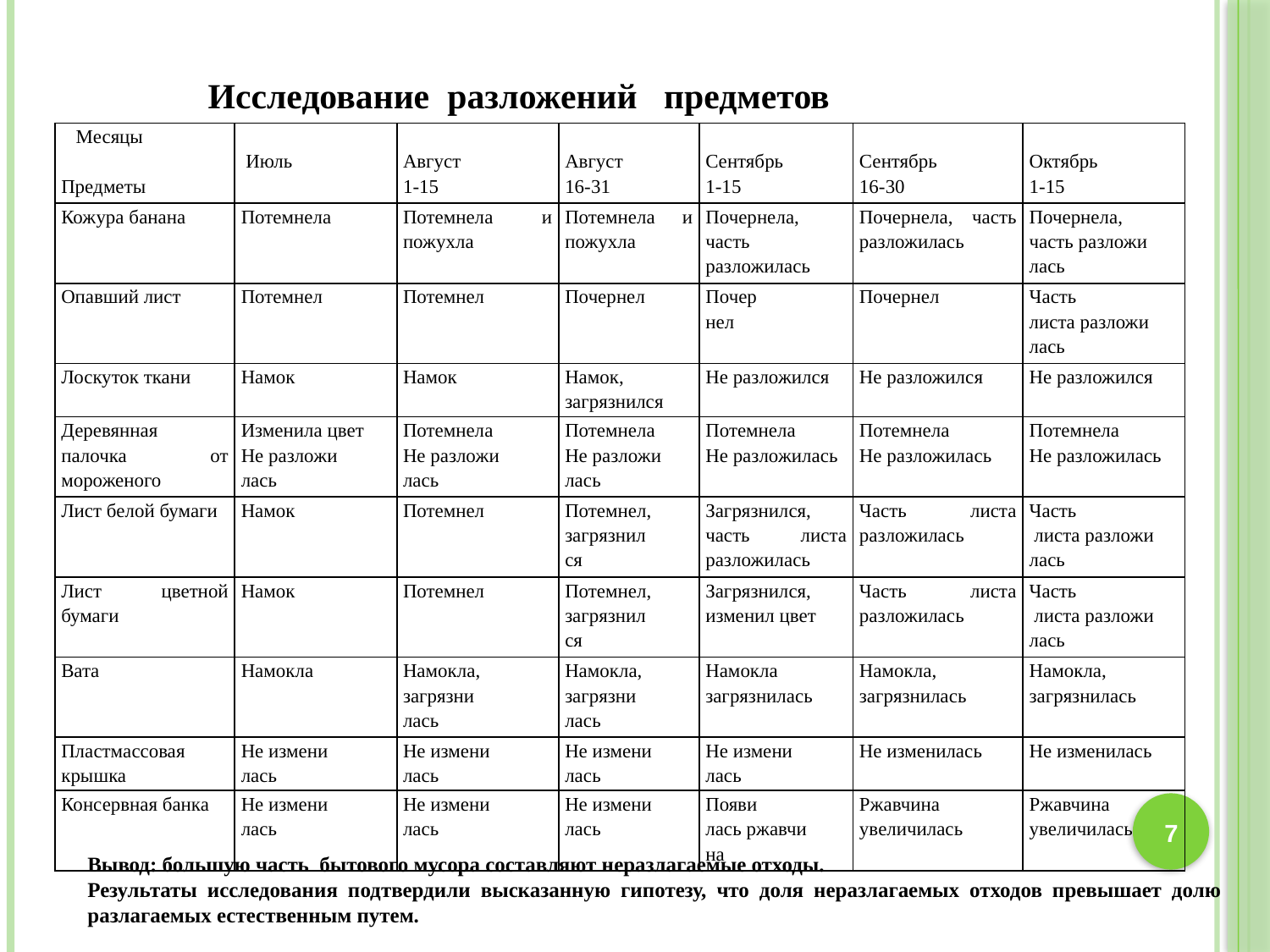

Исследование  разложений   предметов
| Месяцы   Предметы | Июль | Август 1-15 | Август 16-31 | Сентябрь 1-15 | Сентябрь 16-30 | Октябрь 1-15 |
| --- | --- | --- | --- | --- | --- | --- |
| Кожура банана | Потемнела | Потемнела и пожухла | Потемнела и пожухла | Почернела, часть разложилась | Почернела, часть разложилась | Почернела, часть разложи лась |
| Опавший лист | Потемнел | Потемнел | Почернел | Почер нел | Почернел | Часть листа разложи лась |
| Лоскуток ткани | Намок | Намок | Намок, загрязнился | Не разложился | Не разложился | Не разложился |
| Деревянная палочка от мороженого | Изменила цвет Не разложи лась | Потемнела Не разложи лась | Потемнела Не разложи лась | Потемнела Не разложилась | Потемнела Не разложилась | Потемнела Не разложилась |
| Лист белой бумаги | Намок | Потемнел | Потемнел, загрязнил ся | Загрязнился, часть листа разложилась | Часть листа разложилась | Часть листа разложи лась |
| Лист цветной бумаги | Намок | Потемнел | Потемнел, загрязнил ся | Загрязнился, изменил цвет | Часть листа разложилась | Часть листа разложи лась |
| Вата | Намокла | Намокла, загрязни лась | Намокла, загрязни лась | Намокла загрязнилась | Намокла, загрязнилась | Намокла, загрязнилась |
| Пластмассовая крышка | Не измени лась | Не измени лась | Не измени лась | Не измени лась | Не изменилась | Не изменилась |
| Консервная банка | Не измени лась | Не измени лась | Не измени лась | Появи лась ржавчи на | Ржавчина увеличилась | Ржавчина увеличилась |

Вывод: большую часть  бытового мусора составляют неразлагаемые отходы.
Результаты исследования подтвердили высказанную гипотезу, что доля неразлагаемых отходов превышает долю разлагаемых естественным путем.

7